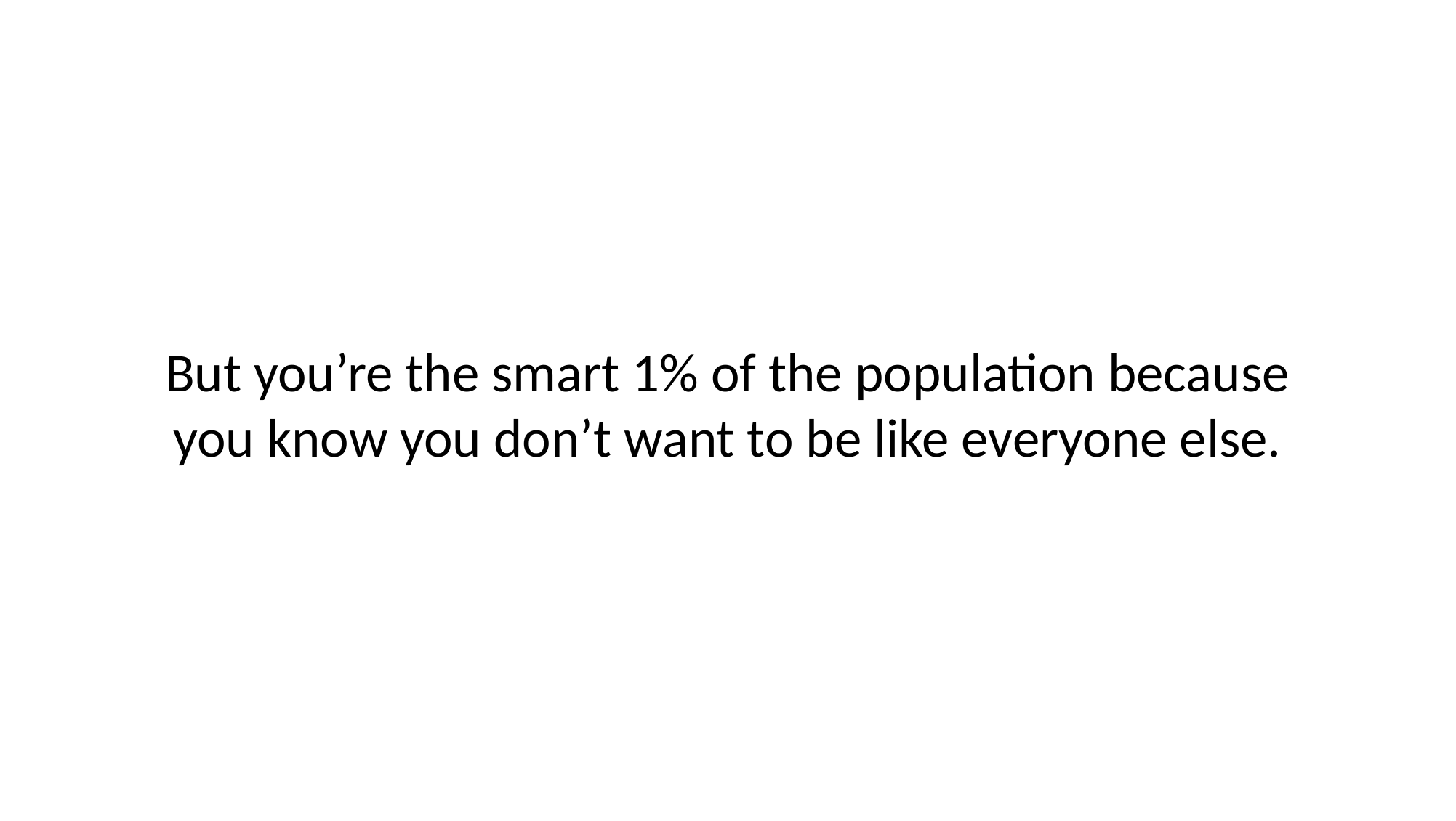

# But you’re the smart 1% of the population because you know you don’t want to be like everyone else.